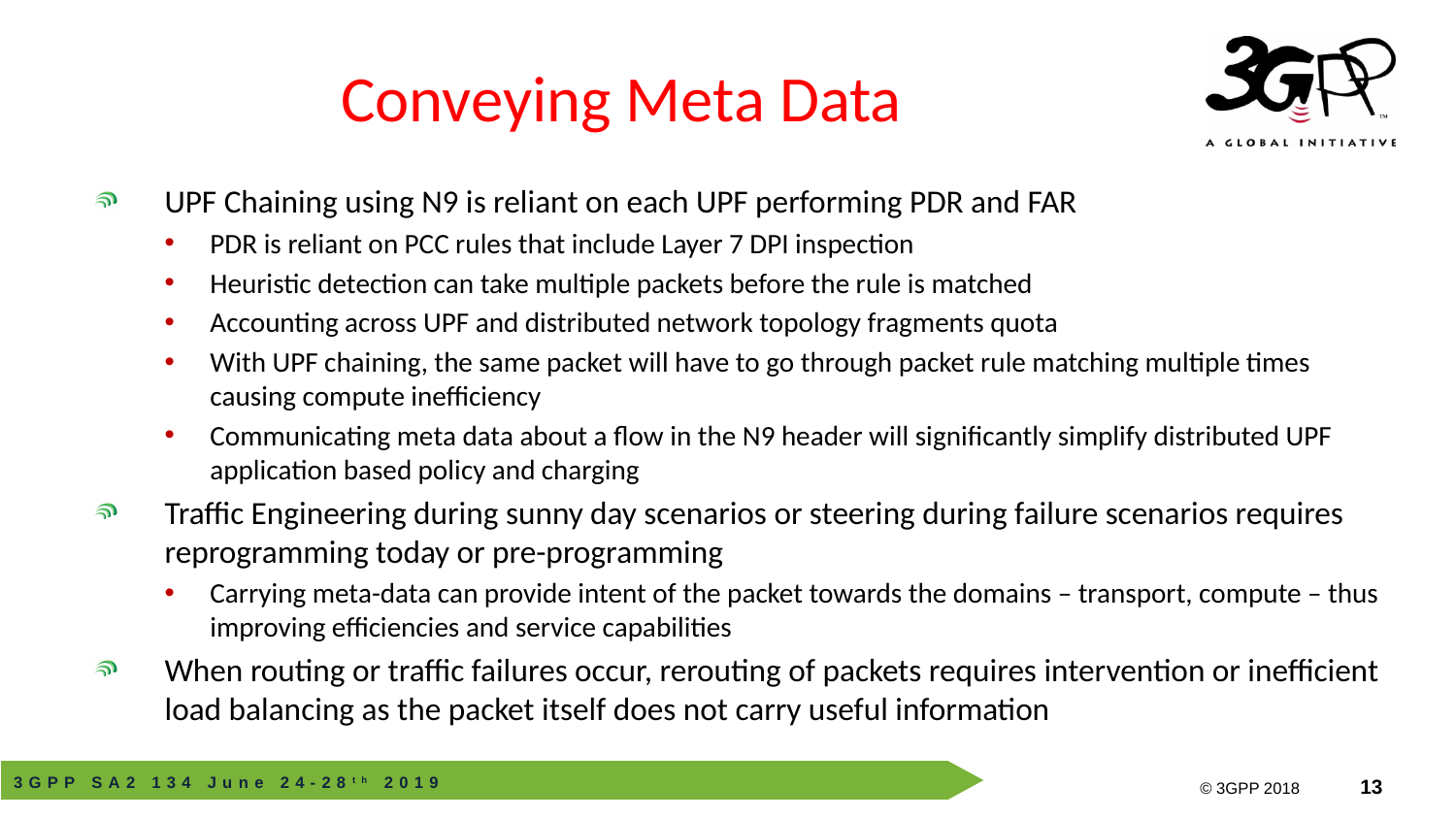

# Conveying Meta Data
UPF Chaining using N9 is reliant on each UPF performing PDR and FAR
PDR is reliant on PCC rules that include Layer 7 DPI inspection
Heuristic detection can take multiple packets before the rule is matched
Accounting across UPF and distributed network topology fragments quota
With UPF chaining, the same packet will have to go through packet rule matching multiple times causing compute inefficiency
Communicating meta data about a flow in the N9 header will significantly simplify distributed UPF application based policy and charging
Traffic Engineering during sunny day scenarios or steering during failure scenarios requires reprogramming today or pre-programming
Carrying meta-data can provide intent of the packet towards the domains – transport, compute – thus improving efficiencies and service capabilities
When routing or traffic failures occur, rerouting of packets requires intervention or inefficient load balancing as the packet itself does not carry useful information